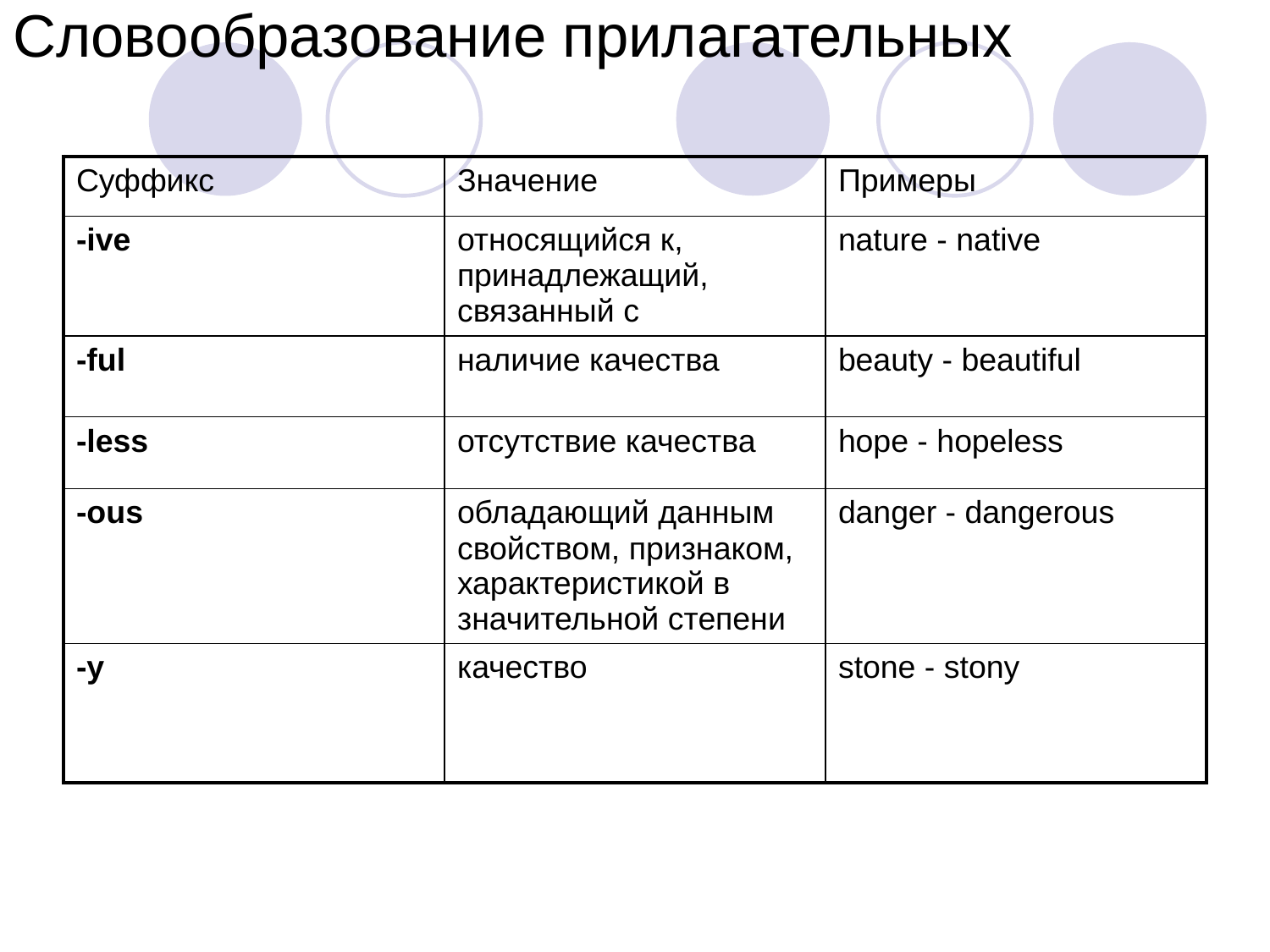

# Словообразование прилагательных
| Суффикс | Значение | Примеры |
| --- | --- | --- |
| -ive | относящийся к, принадлежащий, связанный с | nature - native |
| -ful | наличие качества | beauty - beautiful |
| -less | отсутствие качества | hope - hopeless |
| -ous | обладающий данным свойством, признаком, характеристикой в значительной степени | danger - dangerous |
| -y | качество | stone - stony |